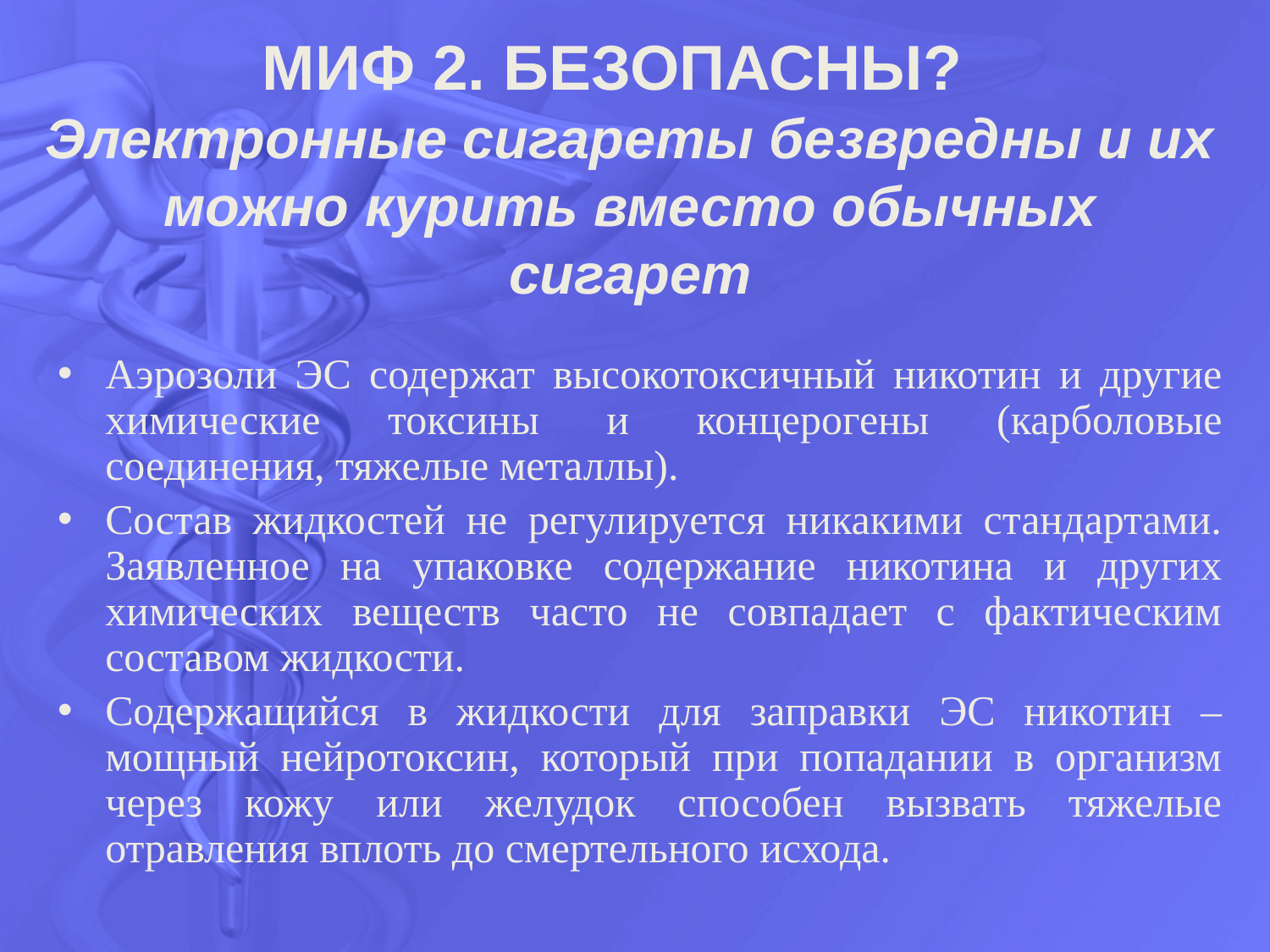

# МИФ 2. БЕЗОПАСНЫ? Электронные сигареты безвредны и их можно курить вместо обычных сигарет

Аэрозоли ЭС содержат высокотоксичный никотин и другие химические токсины и концерогены (карболовые соединения, тяжелые металлы).
Состав жидкостей не регулируется никакими стандартами. Заявленное на упаковке содержание никотина и других химических веществ часто не совпадает с фактическим составом жидкости.
Содержащийся в жидкости для заправки ЭС никотин – мощный нейротоксин, который при попадании в организм через кожу или желудок способен вызвать тяжелые отравления вплоть до смертельного исхода.